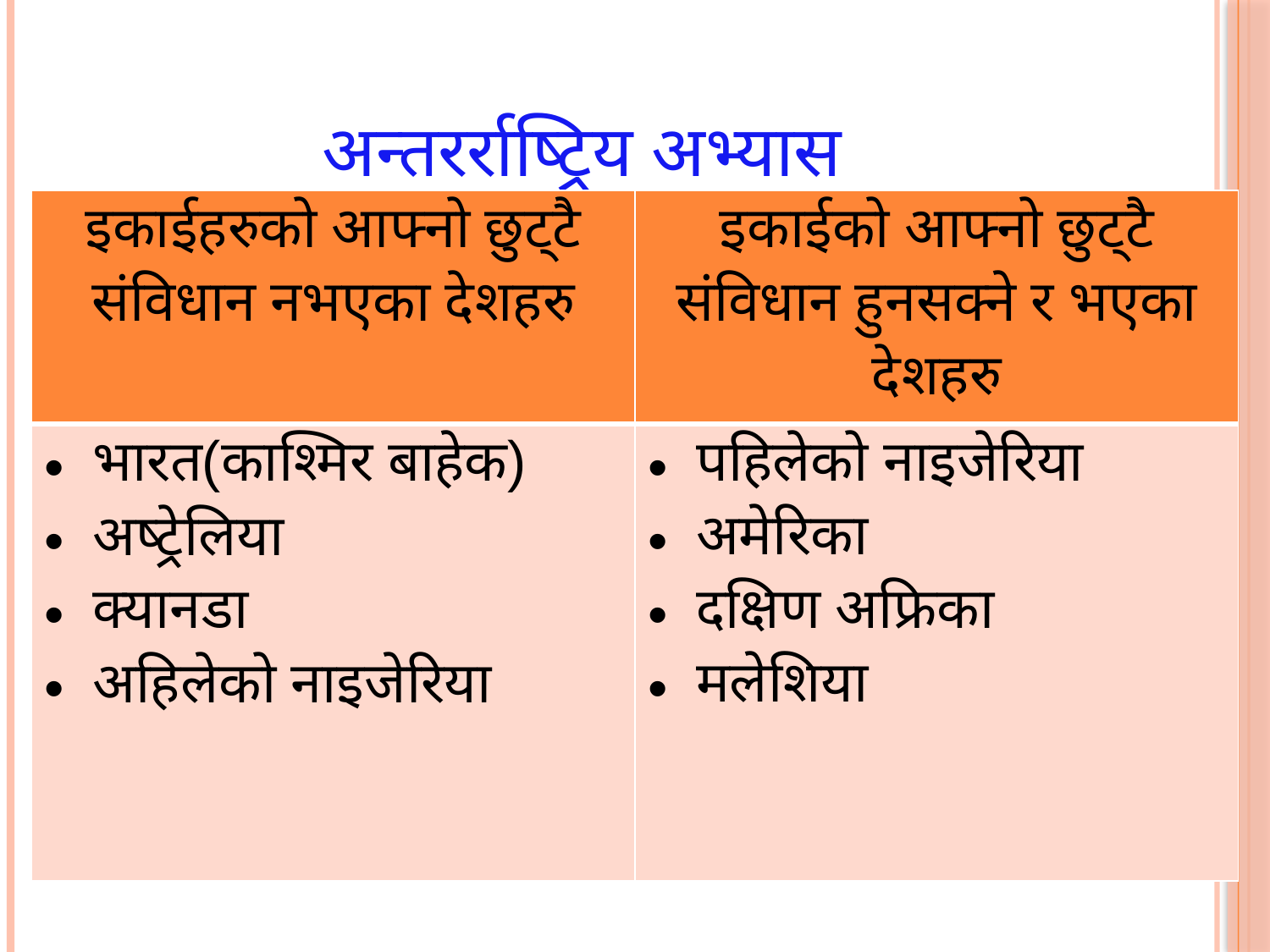

# अन्तरर्राष्ट्रिय अभ्यास
| इकाईहरुको आफ्नो छुट्टै संविधान नभएका देशहरु | इकाईको आफ्नो छुट्टै संविधान हुनसक्ने र भएका देशहरु |
| --- | --- |
| भारत(काश्मिर बाहेक) अष्ट्रेलिया क्यानडा अहिलेको नाइजेरिया | पहिलेको नाइजेरिया अमेरिका दक्षिण अफ्रिका मलेशिया |